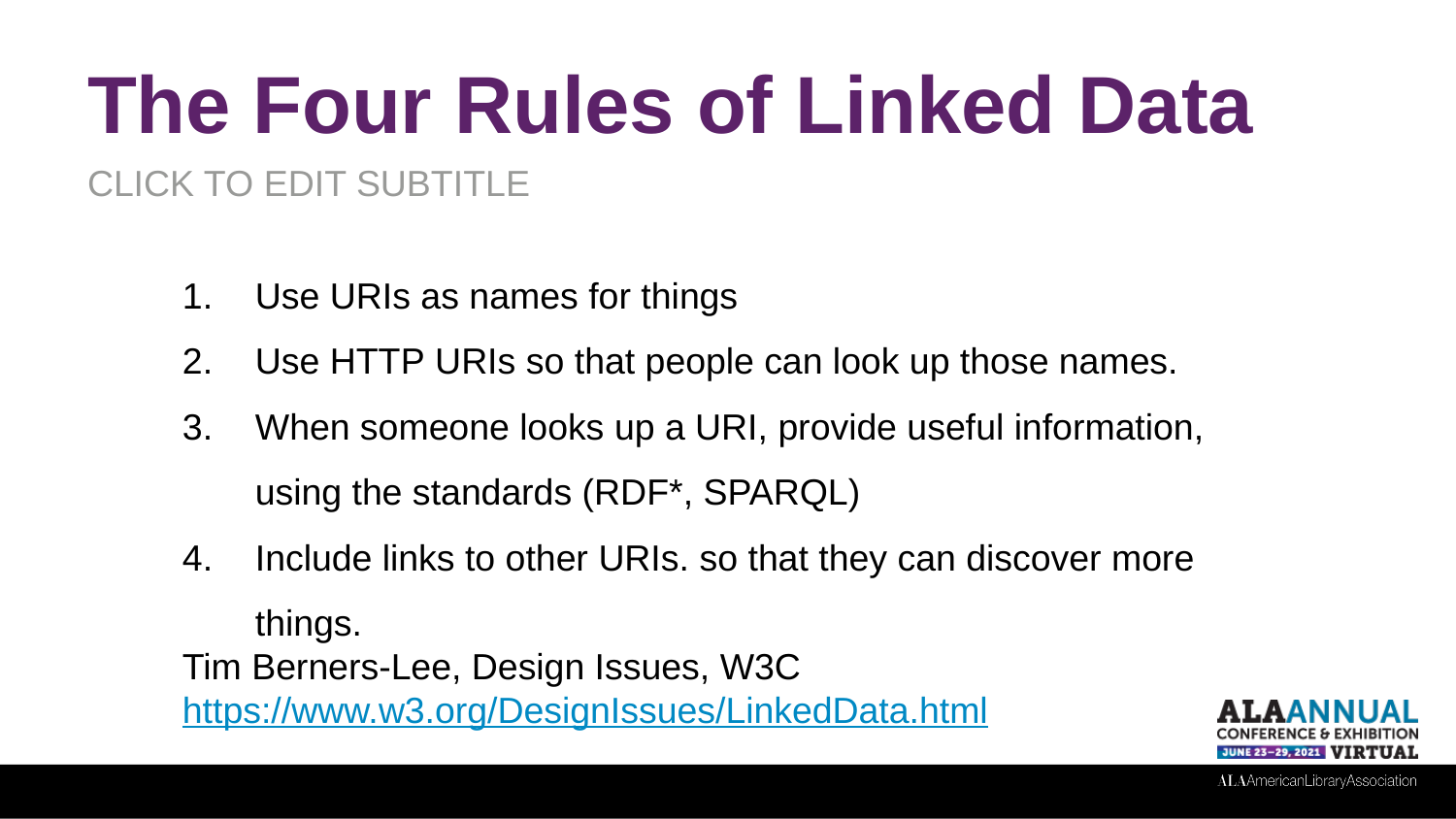

# The Four Rules of Linked Data
Use URIs as names for things
Use HTTP URIs so that people can look up those names.
When someone looks up a URI, provide useful information, using the standards (RDF*, SPARQL)
Include links to other URIs. so that they can discover more things.
Tim Berners-Lee, Design Issues, W3C https://www.w3.org/DesignIssues/LinkedData.html